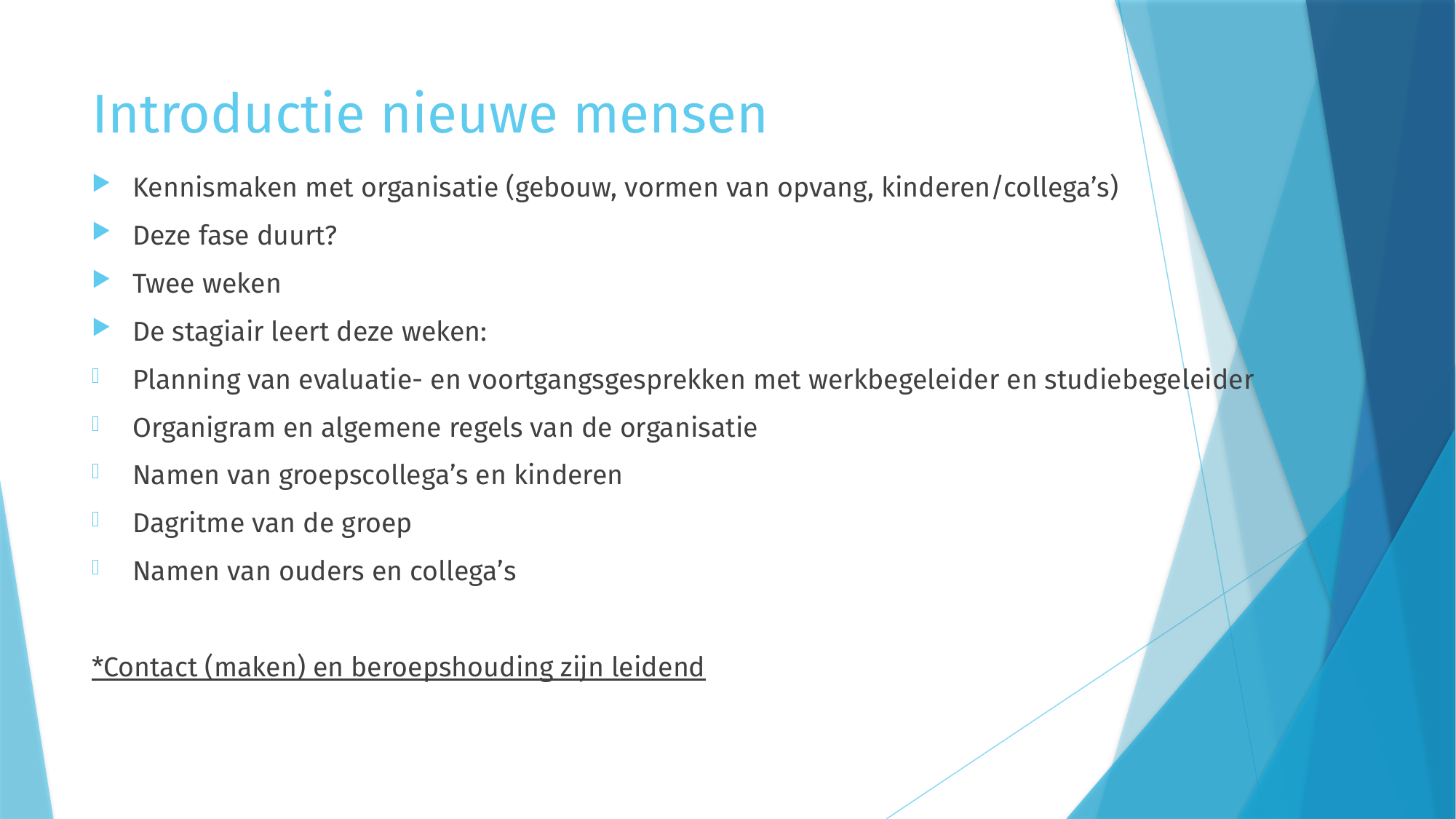

# Introductie nieuwe mensen
Kennismaken met organisatie (gebouw, vormen van opvang, kinderen/collega’s)
Deze fase duurt?
Twee weken
De stagiair leert deze weken:
Planning van evaluatie- en voortgangsgesprekken met werkbegeleider en studiebegeleider
Organigram en algemene regels van de organisatie
Namen van groepscollega’s en kinderen
Dagritme van de groep
Namen van ouders en collega’s

*Contact (maken) en beroepshouding zijn leidend